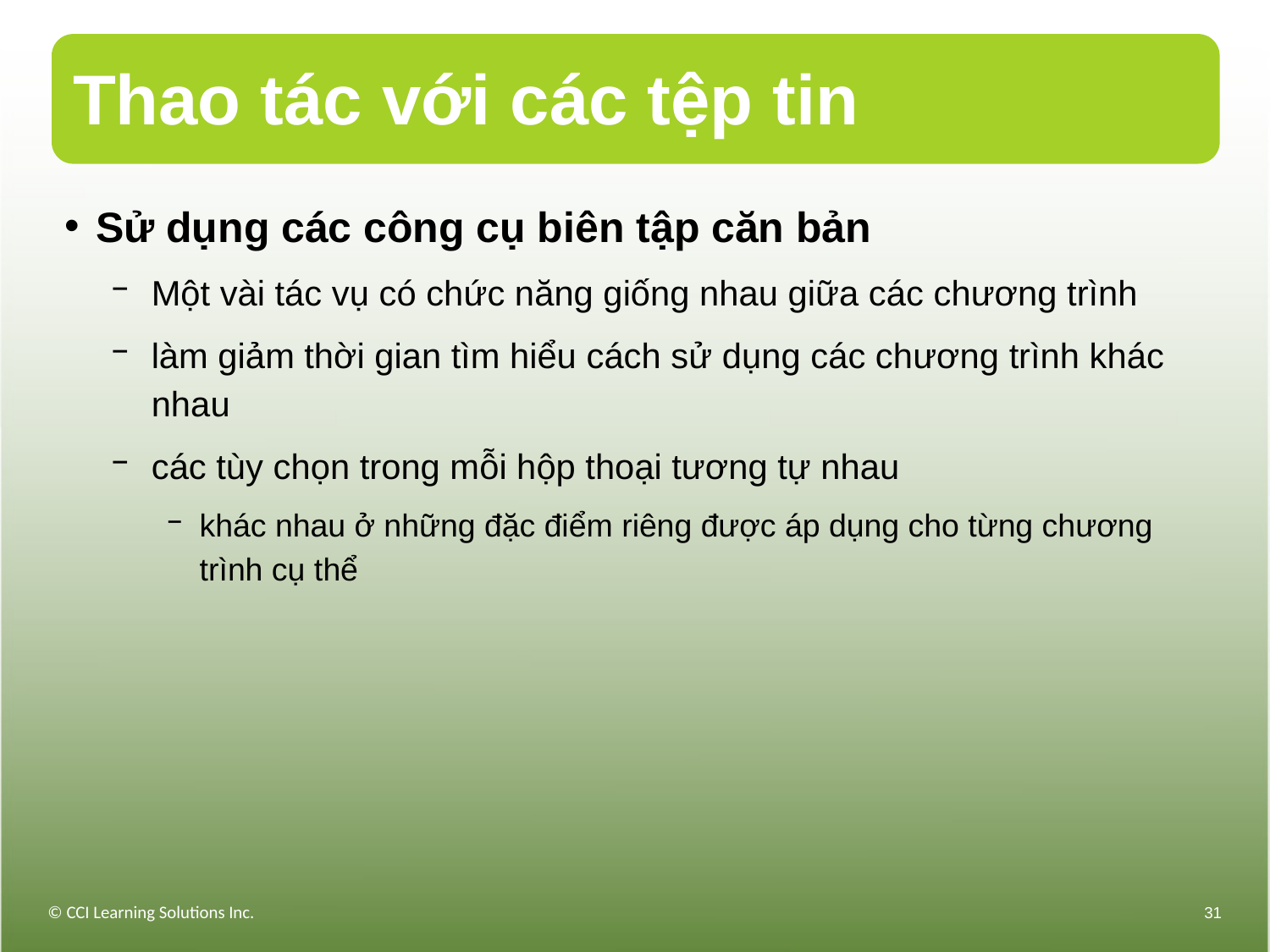

# Thao tác với các tệp tin
Sử dụng các công cụ biên tập căn bản
Một vài tác vụ có chức năng giống nhau giữa các chương trình
làm giảm thời gian tìm hiểu cách sử dụng các chương trình khác nhau
các tùy chọn trong mỗi hộp thoại tương tự nhau
khác nhau ở những đặc điểm riêng được áp dụng cho từng chương trình cụ thể
© CCI Learning Solutions Inc.
31